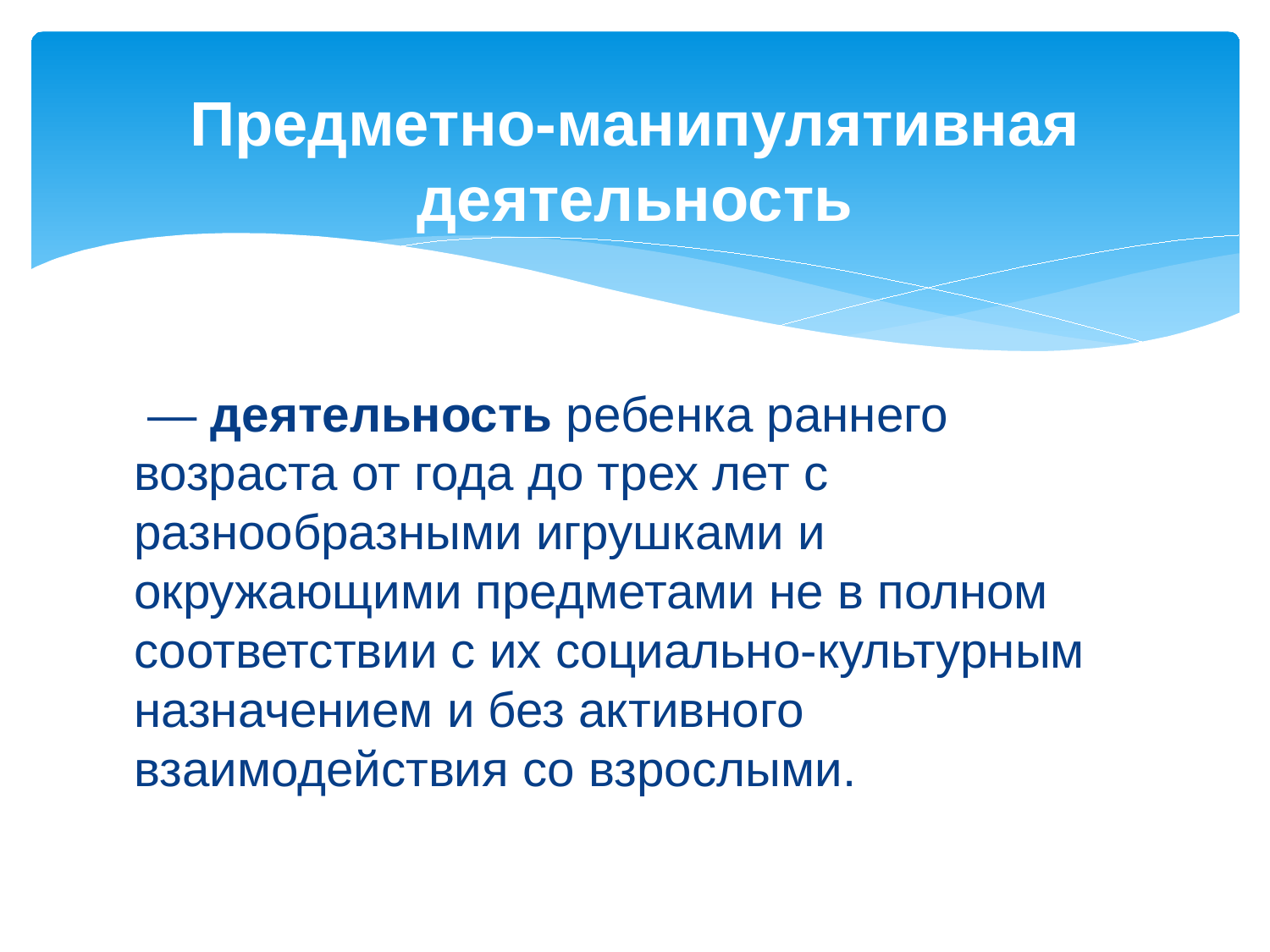

# Предметно-манипулятивная деятельность
 — деятельность ребенка раннего возраста от года до трех лет с разнообразными игрушками и окружающими предметами не в полном соответствии с их социально-культурным назначением и без активного взаимодействия со взрослыми.